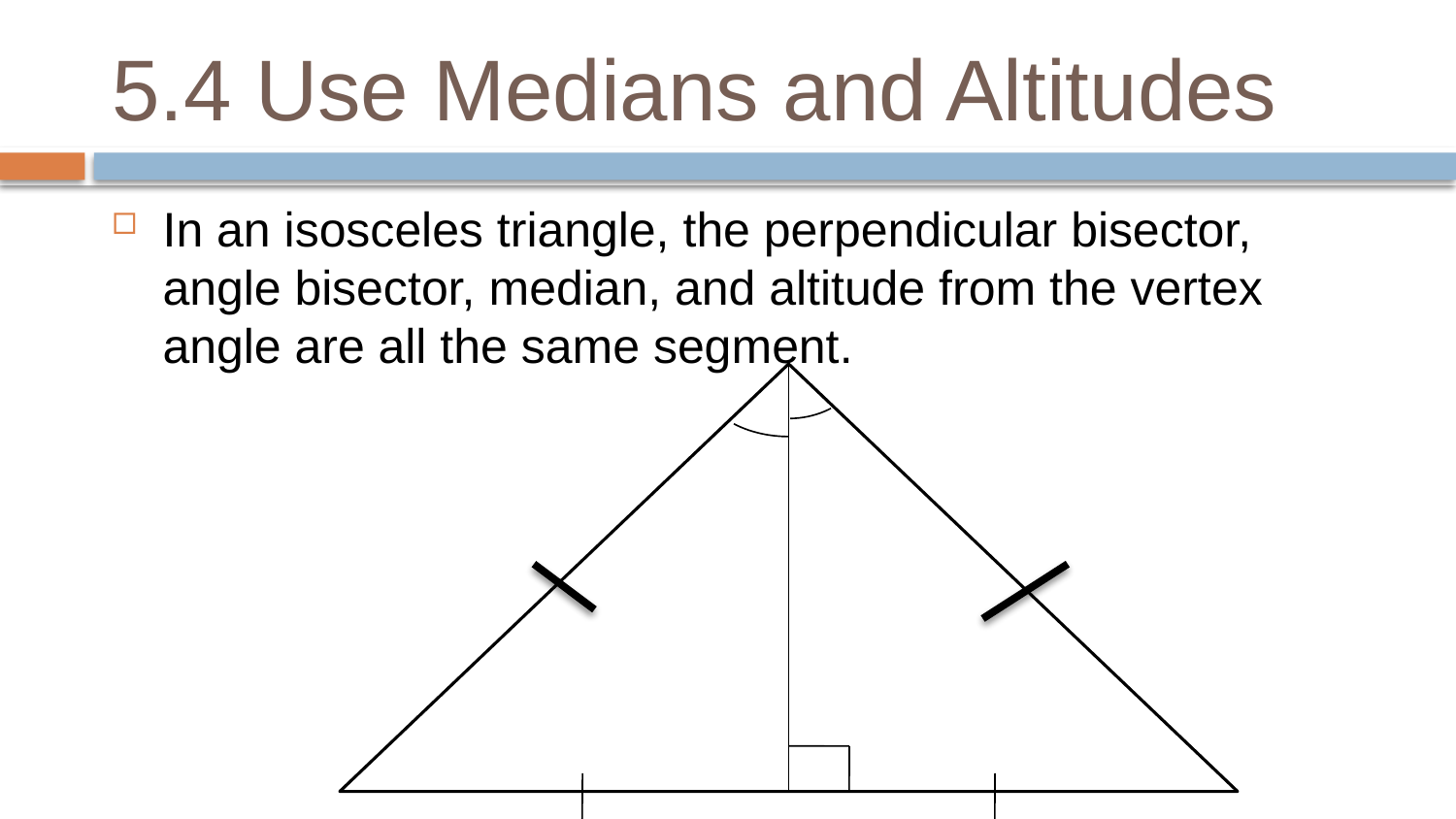

# 5.4 Use Medians and Altitudes
In an isosceles triangle, the perpendicular bisector, angle bisector, median, and altitude from the vertex angle are all the same segment.